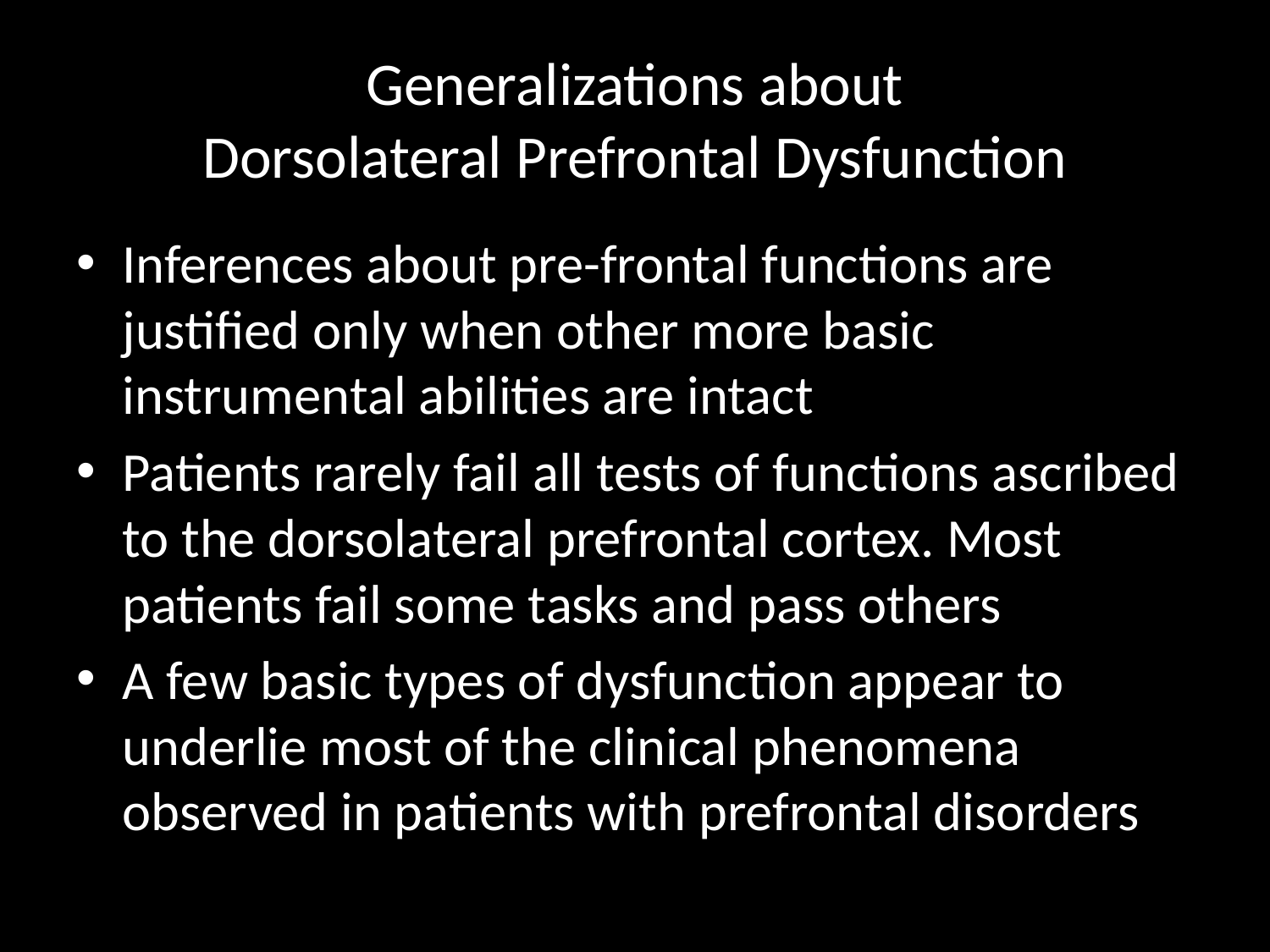

# Generalizations about Dorsolateral Prefrontal Dysfunction
Inferences about pre-frontal functions are justified only when other more basic instrumental abilities are intact
Patients rarely fail all tests of functions ascribed to the dorsolateral prefrontal cortex. Most patients fail some tasks and pass others
A few basic types of dysfunction appear to underlie most of the clinical phenomena observed in patients with prefrontal disorders